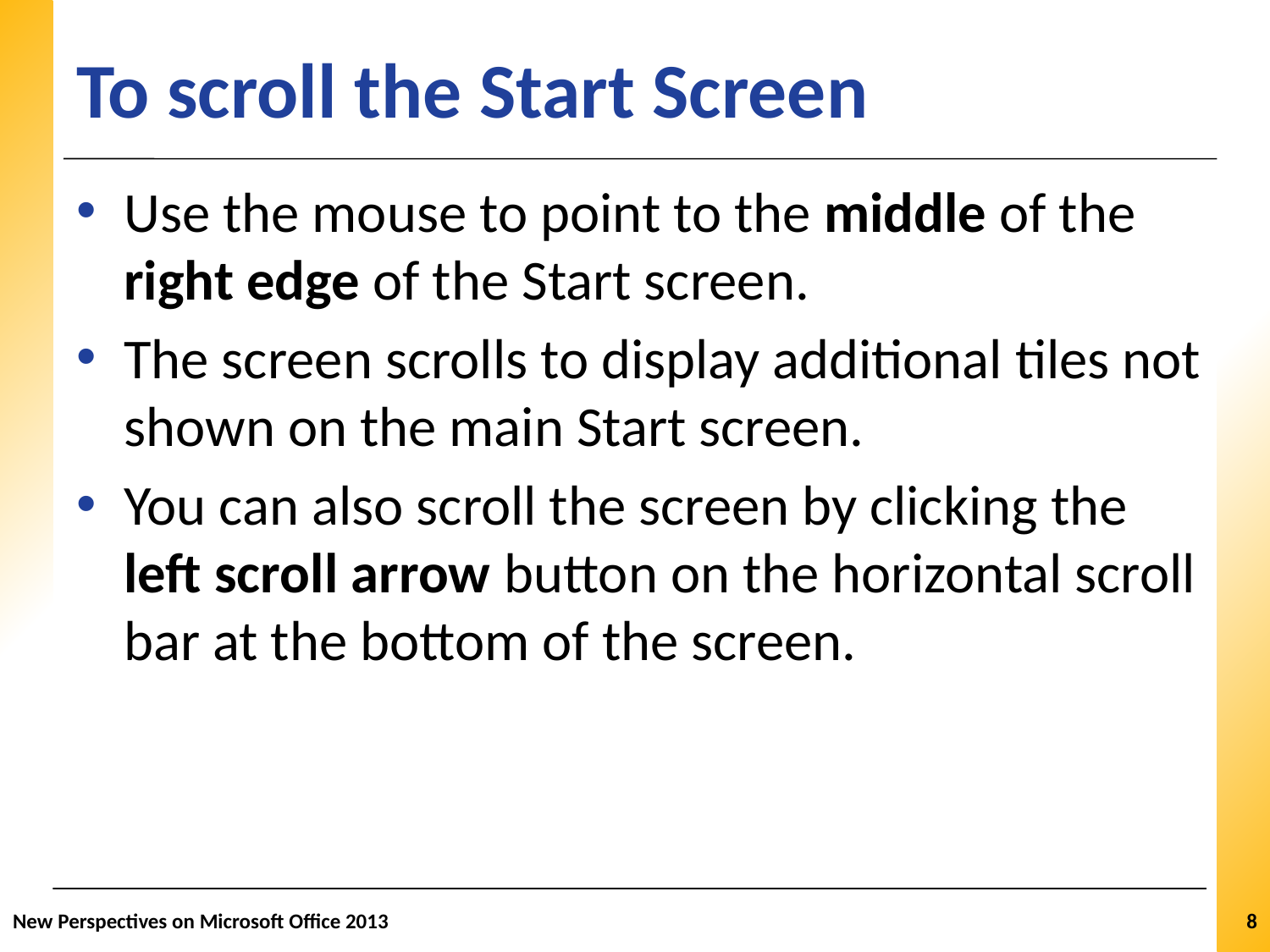

# To scroll the Start Screen
Use the mouse to point to the middle of the right edge of the Start screen.
The screen scrolls to display additional tiles not shown on the main Start screen.
You can also scroll the screen by clicking the left scroll arrow button on the horizontal scroll bar at the bottom of the screen.
New Perspectives on Microsoft Office 2013
8